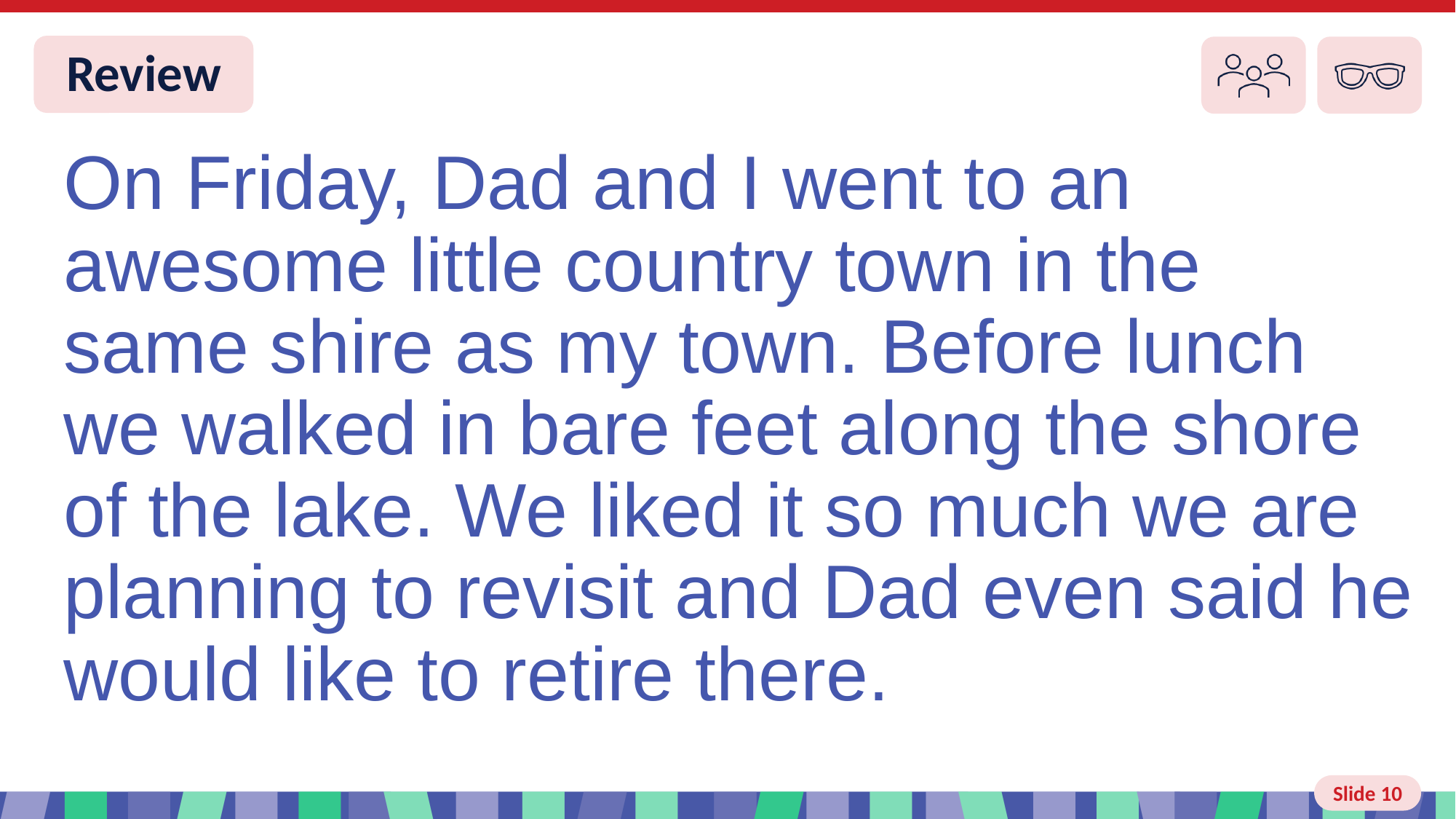

Slide 10 Review You do
On Friday, Dad and I went to an
awesome little country town in the
same shire as my town. Before lunch
we walked in bare feet along the shore
of the lake. We liked it so much we are planning to revisit and Dad even said he would like to retire there.